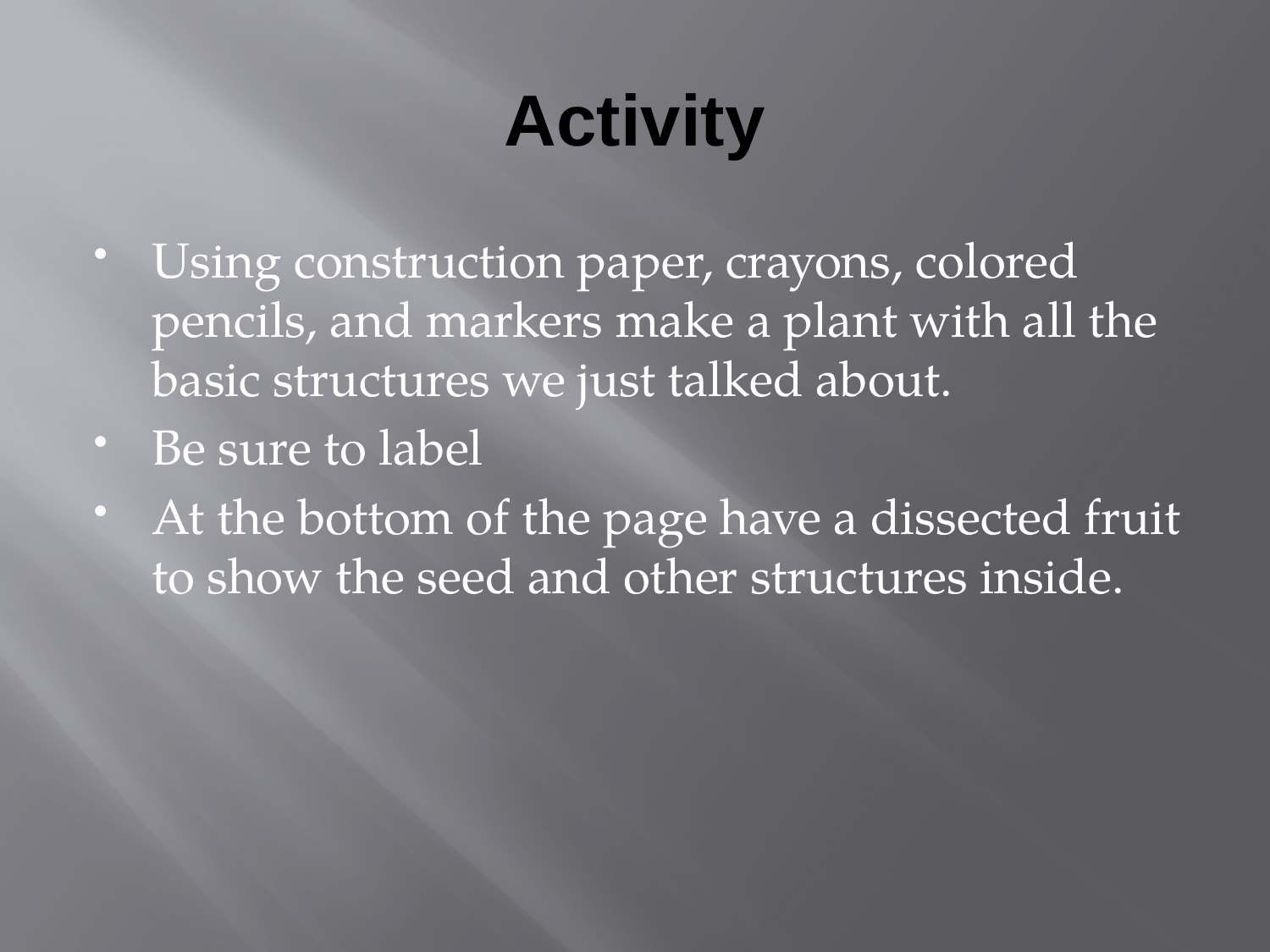

# Activity
Using construction paper, crayons, colored pencils, and markers make a plant with all the basic structures we just talked about.
Be sure to label
At the bottom of the page have a dissected fruit to show the seed and other structures inside.